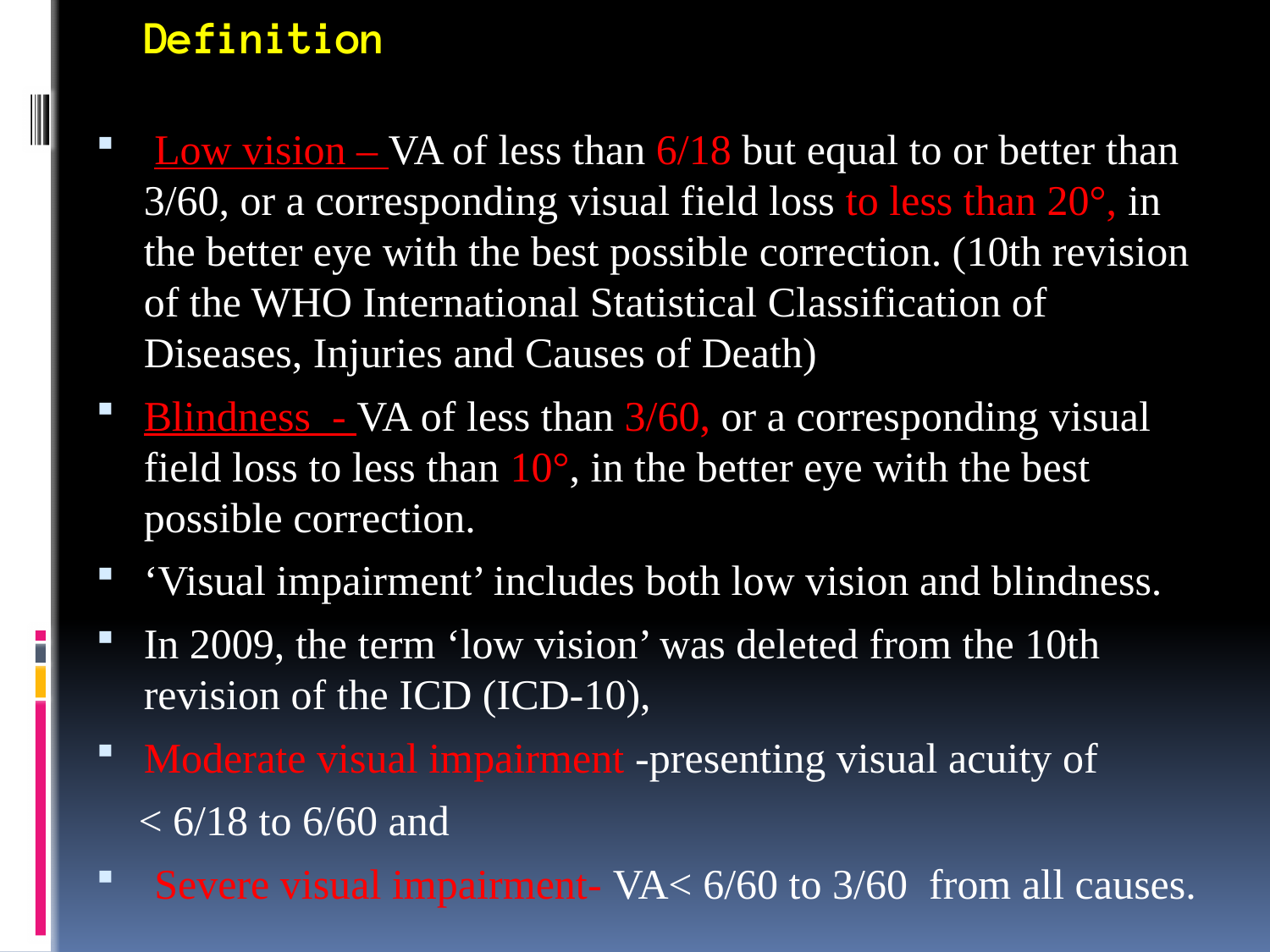

# Definition
 Low vision – VA of less than 6/18 but equal to or better than 3/60, or a corresponding visual field loss to less than 20°, in the better eye with the best possible correction. (10th revision of the WHO International Statistical Classification of Diseases, Injuries and Causes of Death)
Blindness  - VA of less than 3/60, or a corresponding visual field loss to less than 10°, in the better eye with the best possible correction.
‘Visual impairment’ includes both low vision and blindness.
In 2009, the term ‘low vision’ was deleted from the 10th revision of the ICD (ICD-10),
Moderate visual impairment -presenting visual acuity of
    < 6/18 to 6/60 and
 Severe visual impairment- VA< 6/60 to 3/60  from all causes.